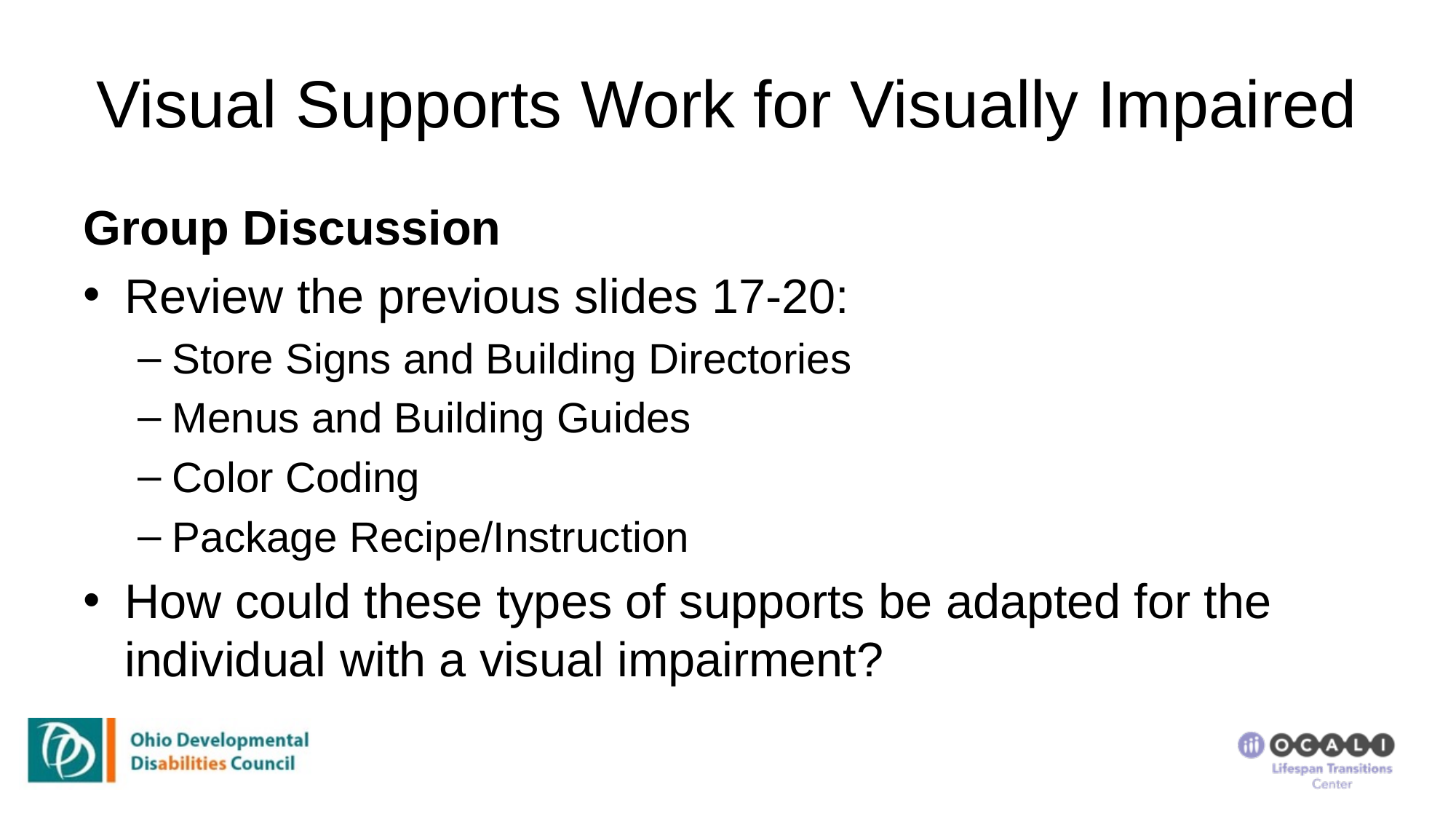

# Visual Supports Work for Visually Impaired
Group Discussion
Review the previous slides 17-20:
Store Signs and Building Directories
Menus and Building Guides
Color Coding
Package Recipe/Instruction
How could these types of supports be adapted for the individual with a visual impairment?